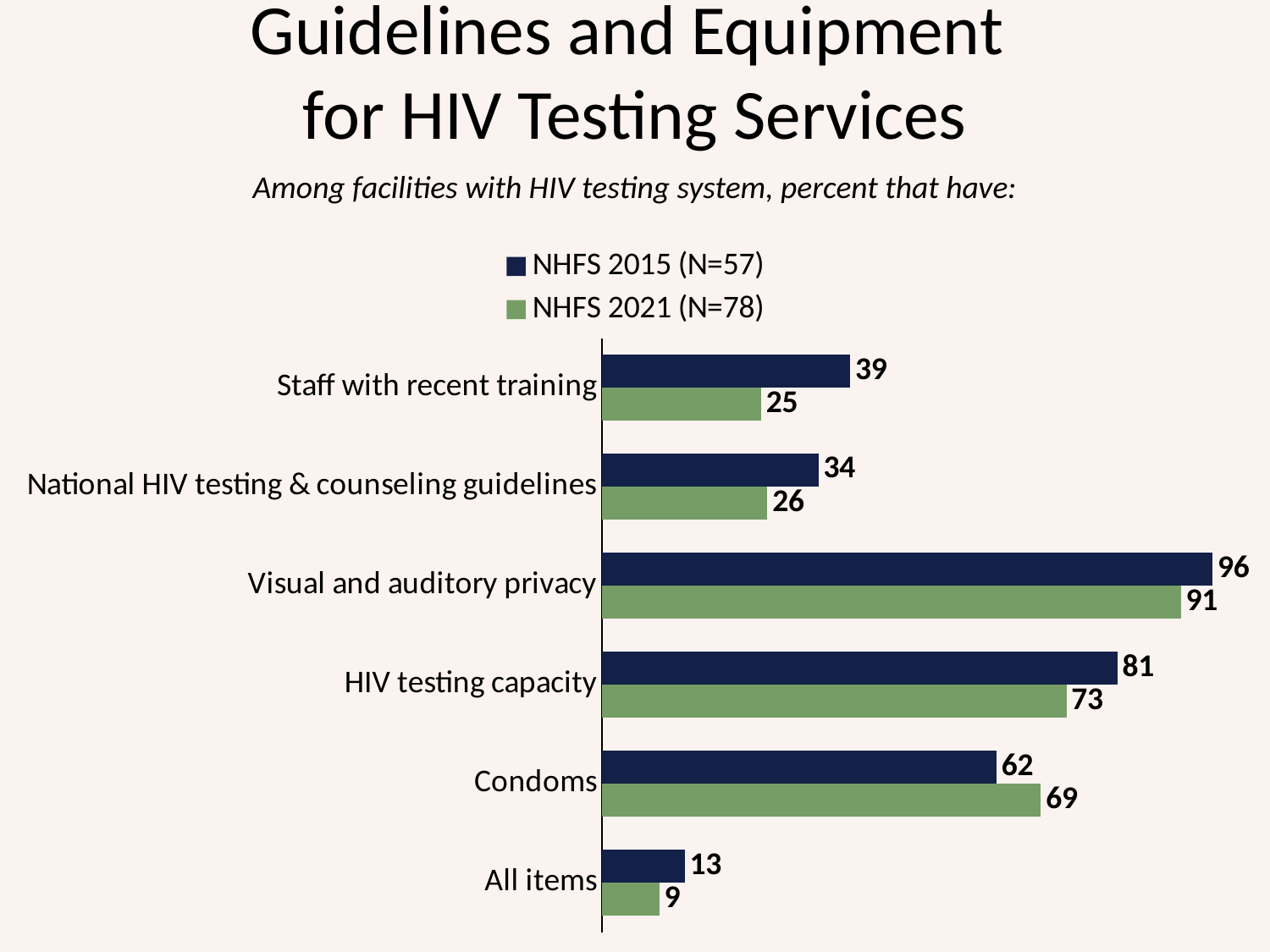

Guidelines and Equipment
for HIV Testing Services
Among facilities with HIV testing system, percent that have:

### Chart

| Category | NHFS 2021 (N=78) | NHFS 2015 (N=57) |
|---|---|---|
| All items | 9.0 | 13.0 |
| Condoms | 69.0 | 62.0 |
| HIV testing capacity | 73.0 | 81.0 |
| Visual and auditory privacy | 91.0 | 96.0 |
| National HIV testing & counseling guidelines | 26.0 | 34.0 |
| Staff with recent training | 25.0 | 39.0 |